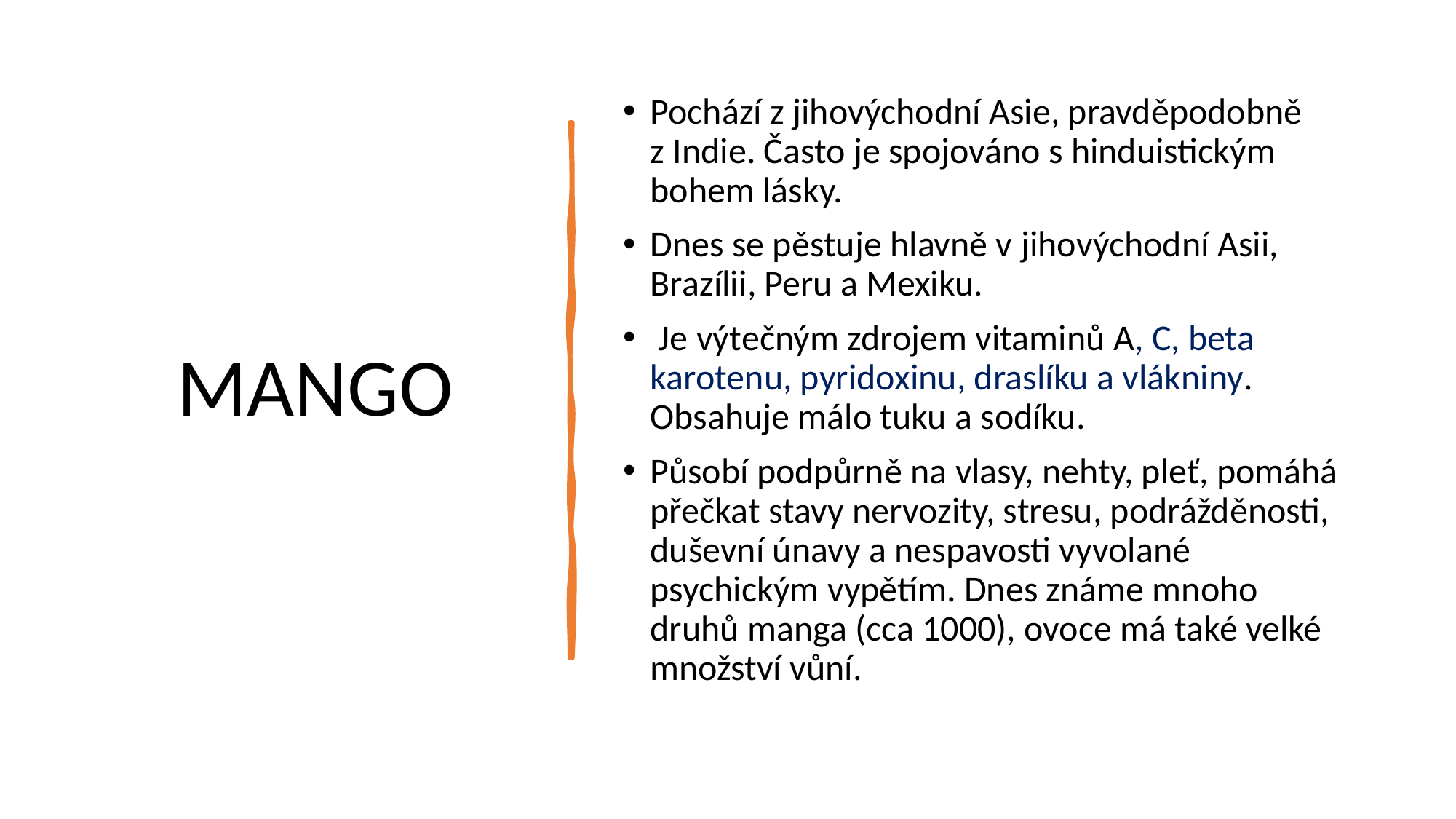

# MANGO
Pochází z jihovýchodní Asie, pravděpodobně z Indie. Často je spojováno s hinduistickým bohem lásky.
Dnes se pěstuje hlavně v jihovýchodní Asii, Brazílii, Peru a Mexiku.
 Je výtečným zdrojem vitaminů A, C, beta karotenu, pyridoxinu, draslíku a vlákniny. Obsahuje málo tuku a sodíku.
Působí podpůrně na vlasy, nehty, pleť, pomáhá přečkat stavy nervozity, stresu, podrážděnosti, duševní únavy a nespavosti vyvolané psychickým vypětím. Dnes známe mnoho druhů manga (cca 1000), ovoce má také velké množství vůní.